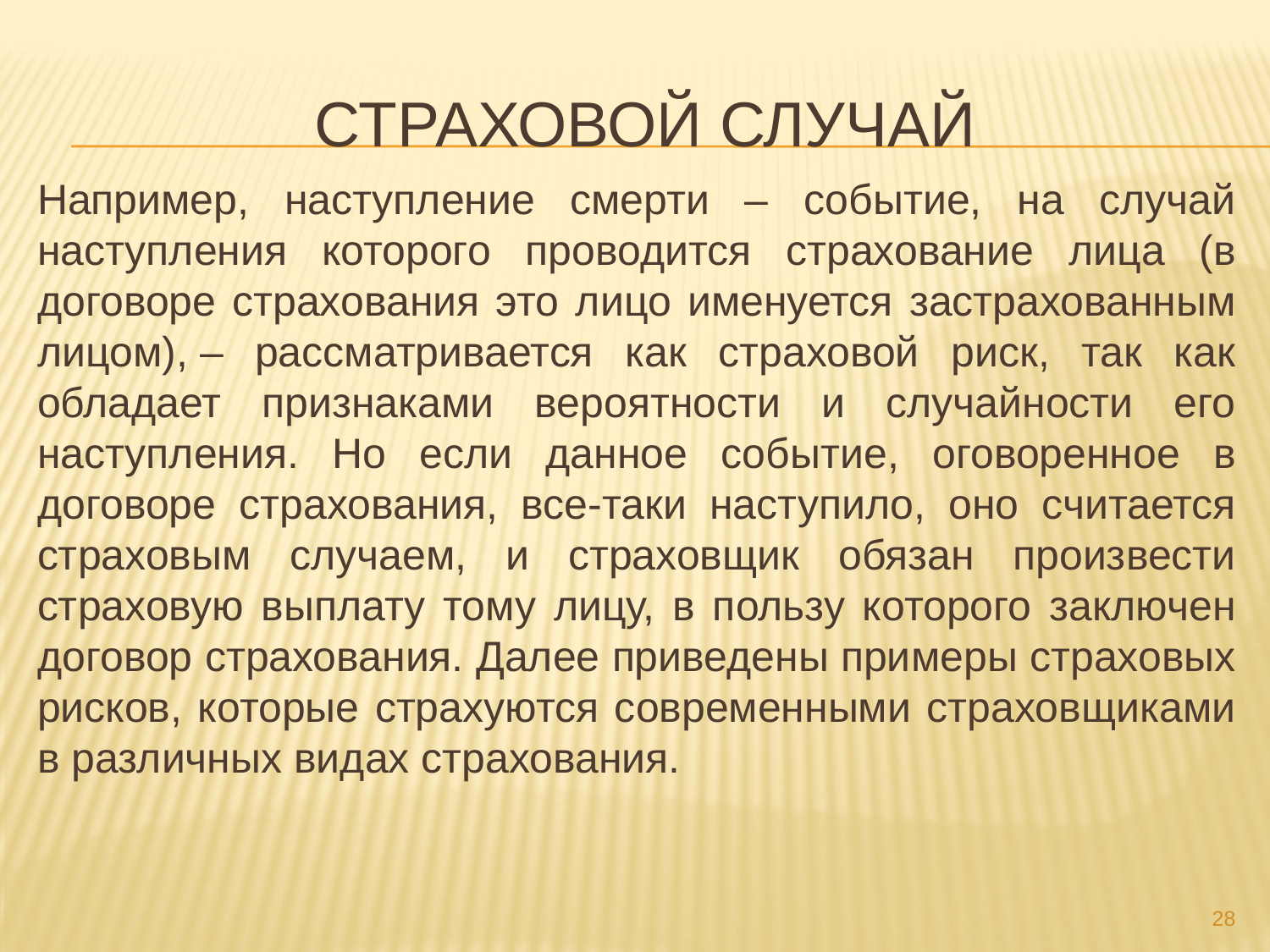

# Страховой случай
Например, наступление смерти – событие, на случай наступления которого проводится страхование лица (в договоре страхования это лицо именуется застрахованным лицом), – рассматривается как страховой риск, так как обладает признаками вероятности и случайности его наступления. Но если данное событие, оговоренное в договоре страхования, все-таки наступило, оно считается страховым случаем, и страховщик обязан произвести страховую выплату тому лицу, в пользу которого заключен договор страхования. Далее приведены примеры страховых рисков, которые страхуются современными страховщиками в различных видах страхования.

28